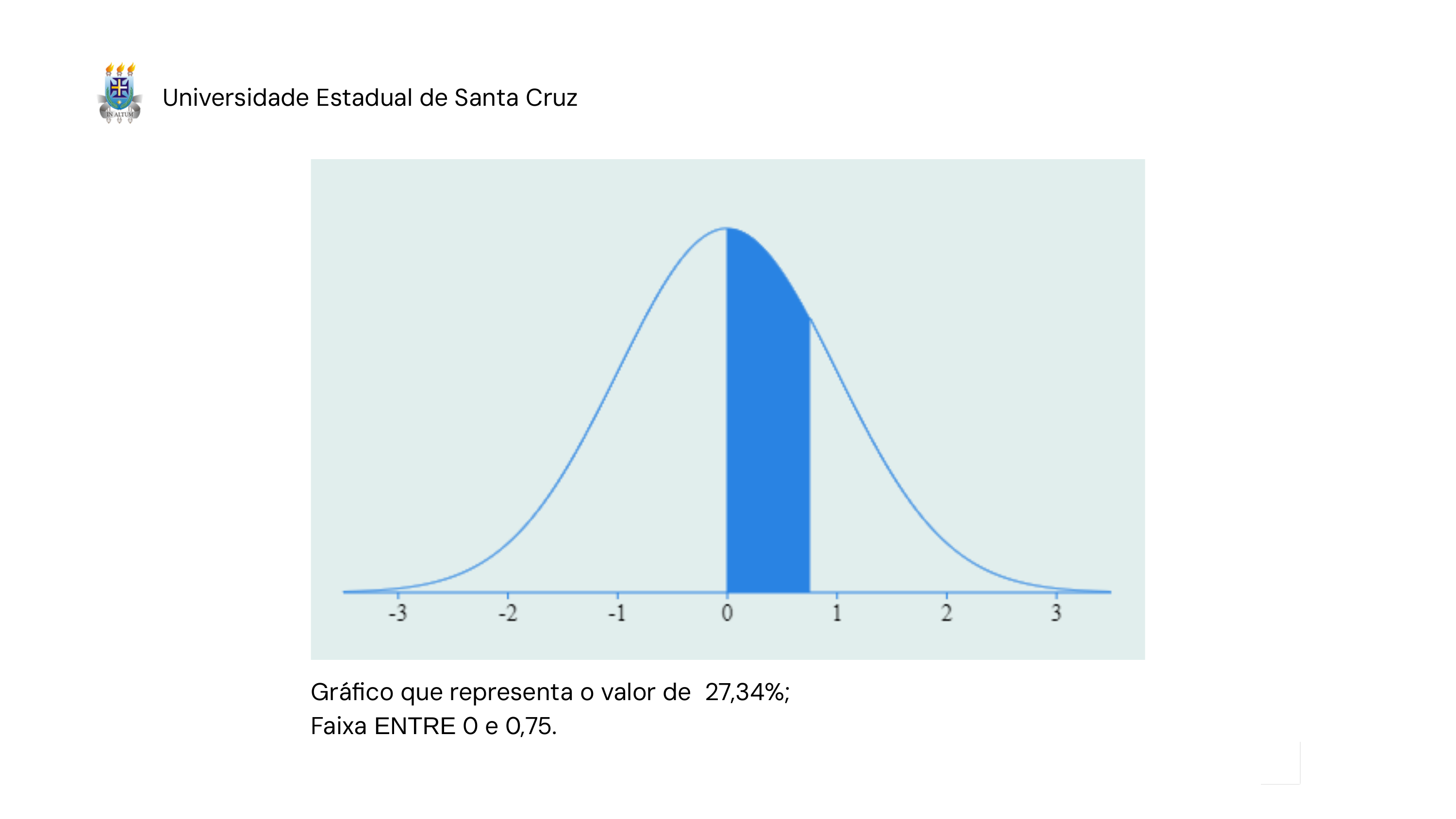

Universidade Estadual de Santa Cruz

Gráfico que representa o valor de  27,34%;
Faixa ENTRE 0 e 0,75.